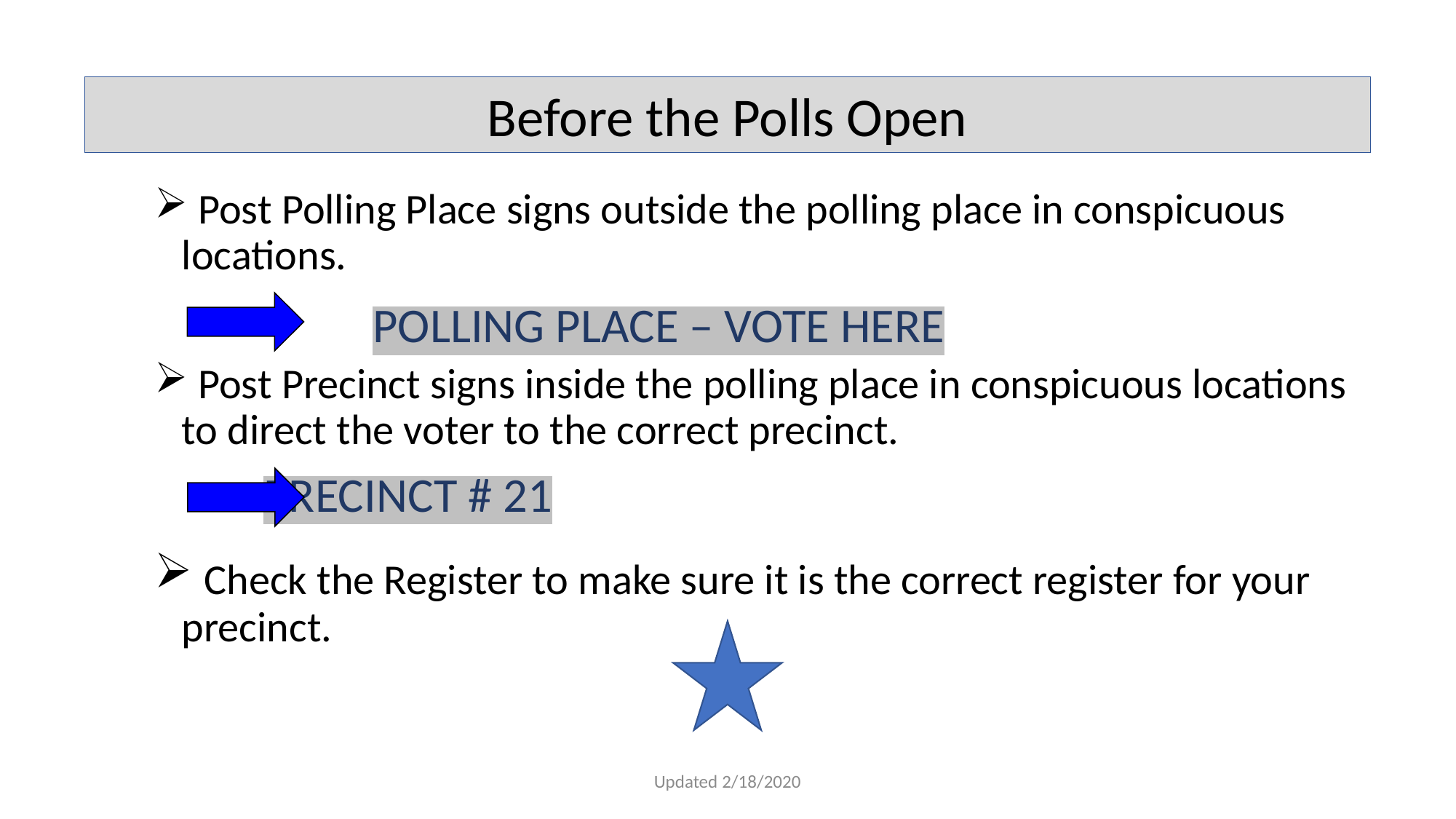

Before the Polls Open
 Post Polling Place signs outside the polling place in conspicuous locations.
		POLLING PLACE – VOTE HERE
 Post Precinct signs inside the polling place in conspicuous locations to direct the voter to the correct precinct.
       	PRECINCT # 21

 Check the Register to make sure it is the correct register for your precinct.

Updated 2/18/2020